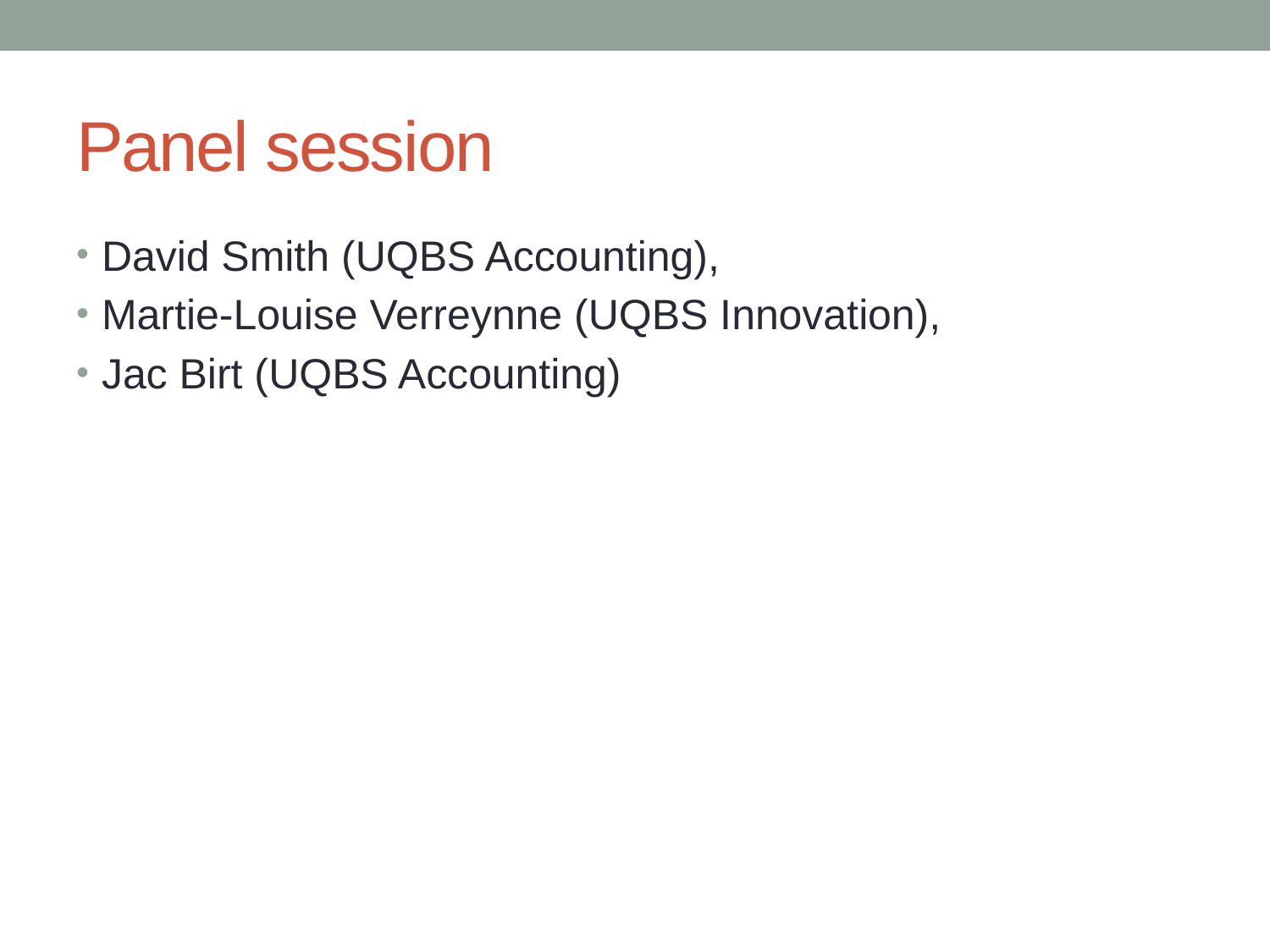

# Panel session
David Smith (UQBS Accounting),
Martie-Louise Verreynne (UQBS Innovation),
Jac Birt (UQBS Accounting)